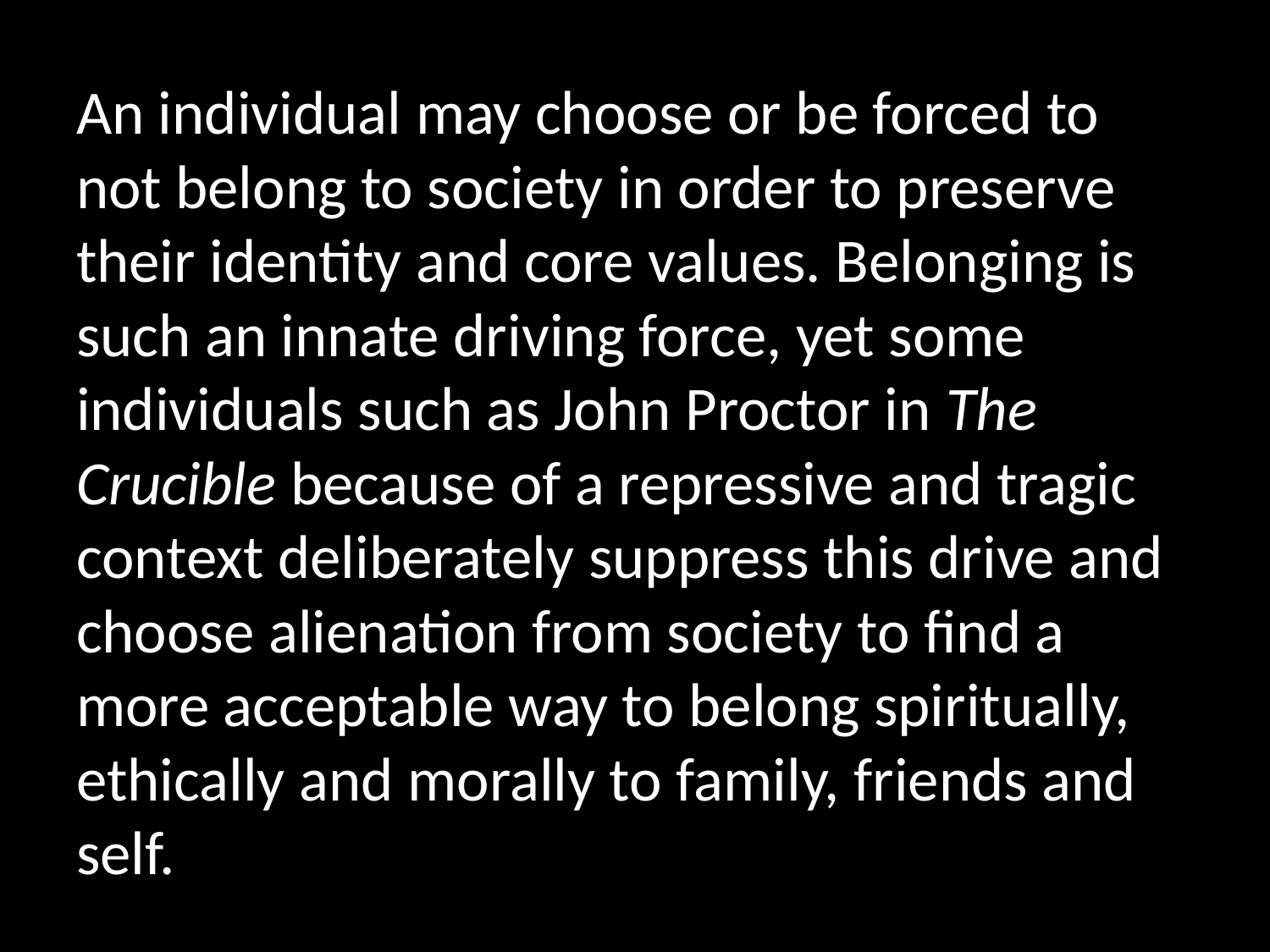

An individual may choose or be forced to not belong to society in order to preserve their identity and core values. Belonging is such an innate driving force, yet some individuals such as John Proctor in The Crucible because of a repressive and tragic context deliberately suppress this drive and choose alienation from society to find a more acceptable way to belong spiritually, ethically and morally to family, friends and self.